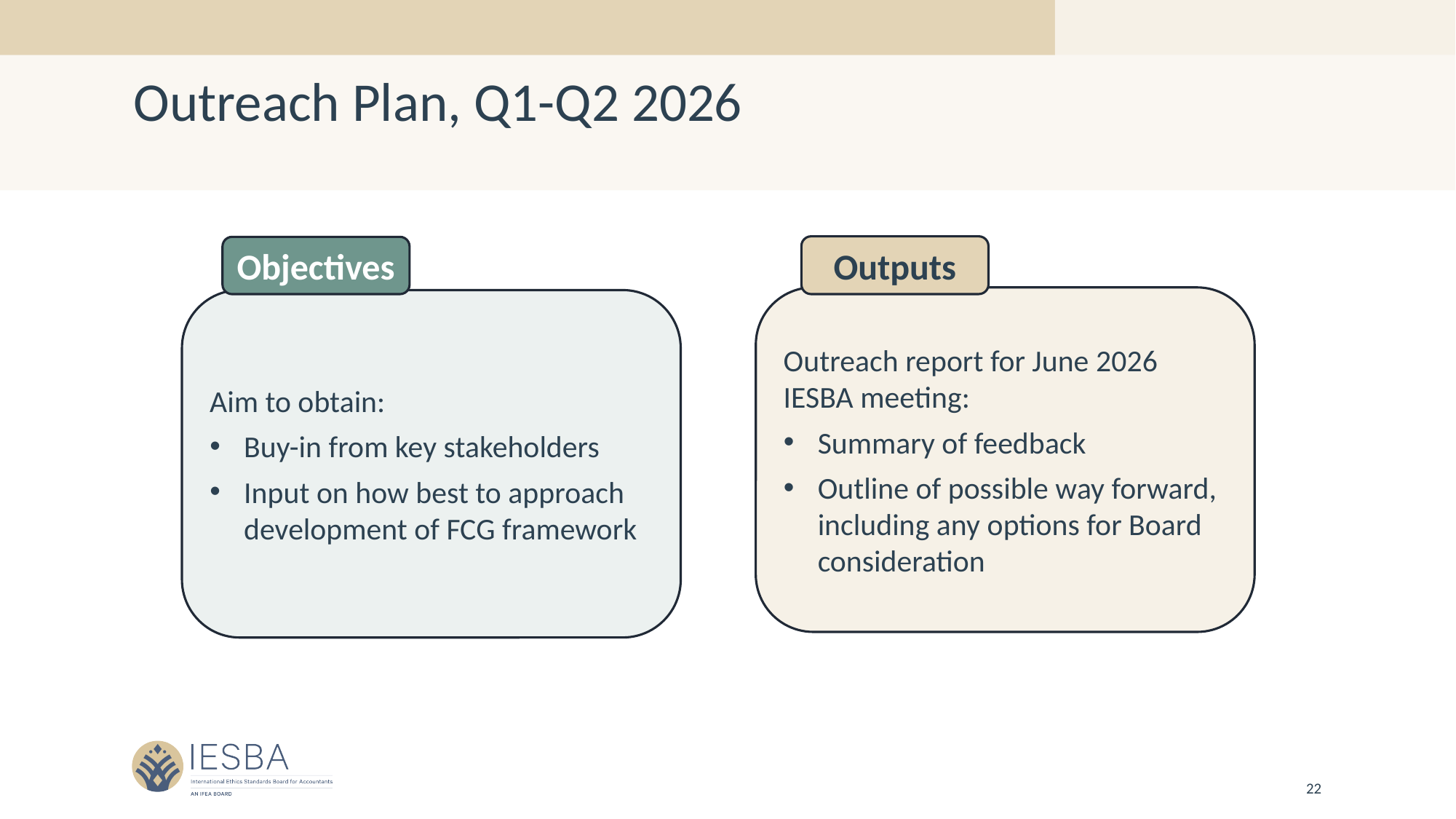

# Outreach Plan, Q1-Q2 2026
Outputs
Objectives
Outreach report for June 2026 IESBA meeting:
Summary of feedback
Outline of possible way forward, including any options for Board consideration
Aim to obtain:
Buy-in from key stakeholders
Input on how best to approach development of FCG framework
22